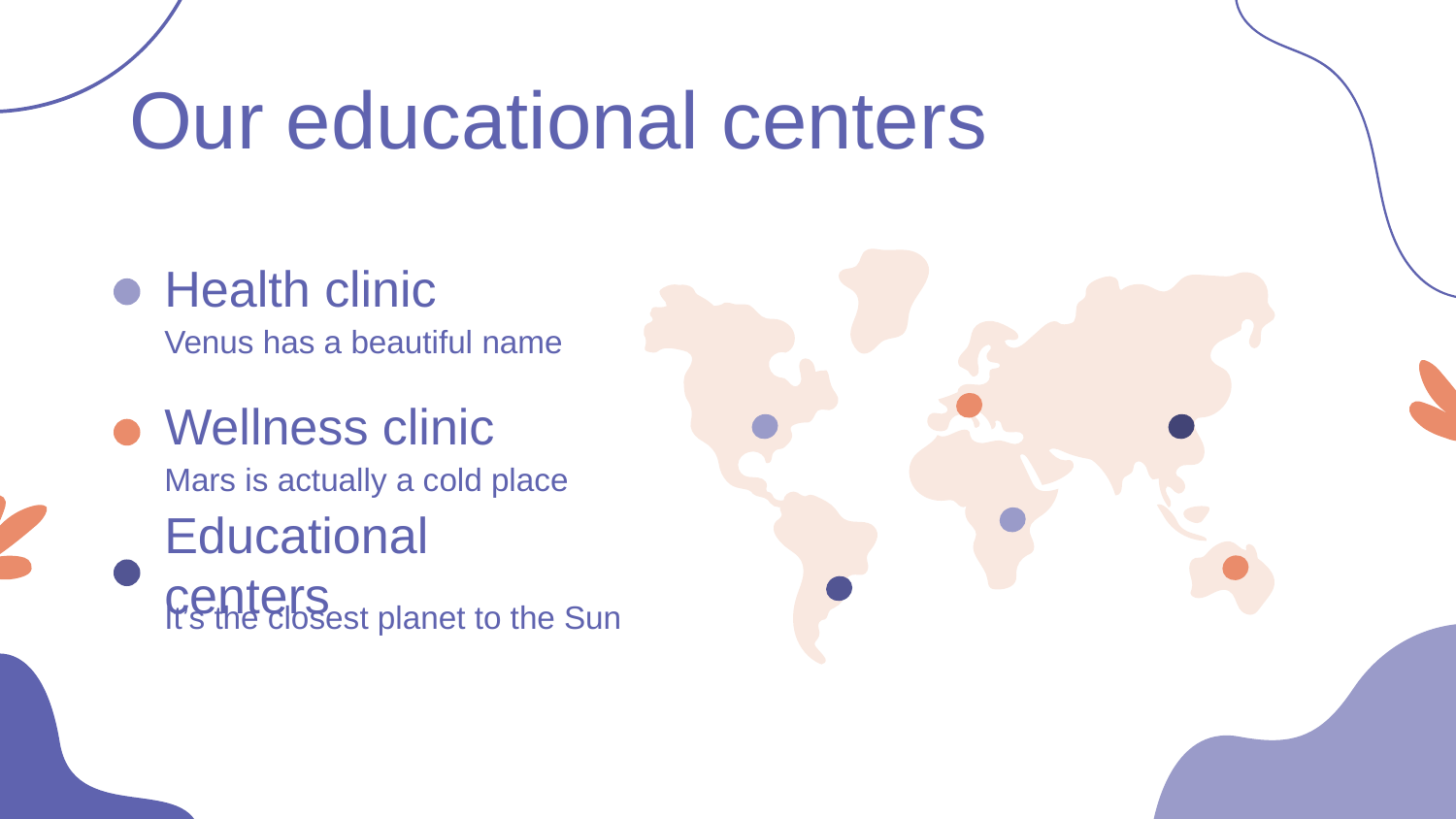

# Our educational centers

Health clinic

Venus has a beautiful name

Wellness clinic

Mars is actually a cold place

Educational centers

It’s the closest planet to the Sun